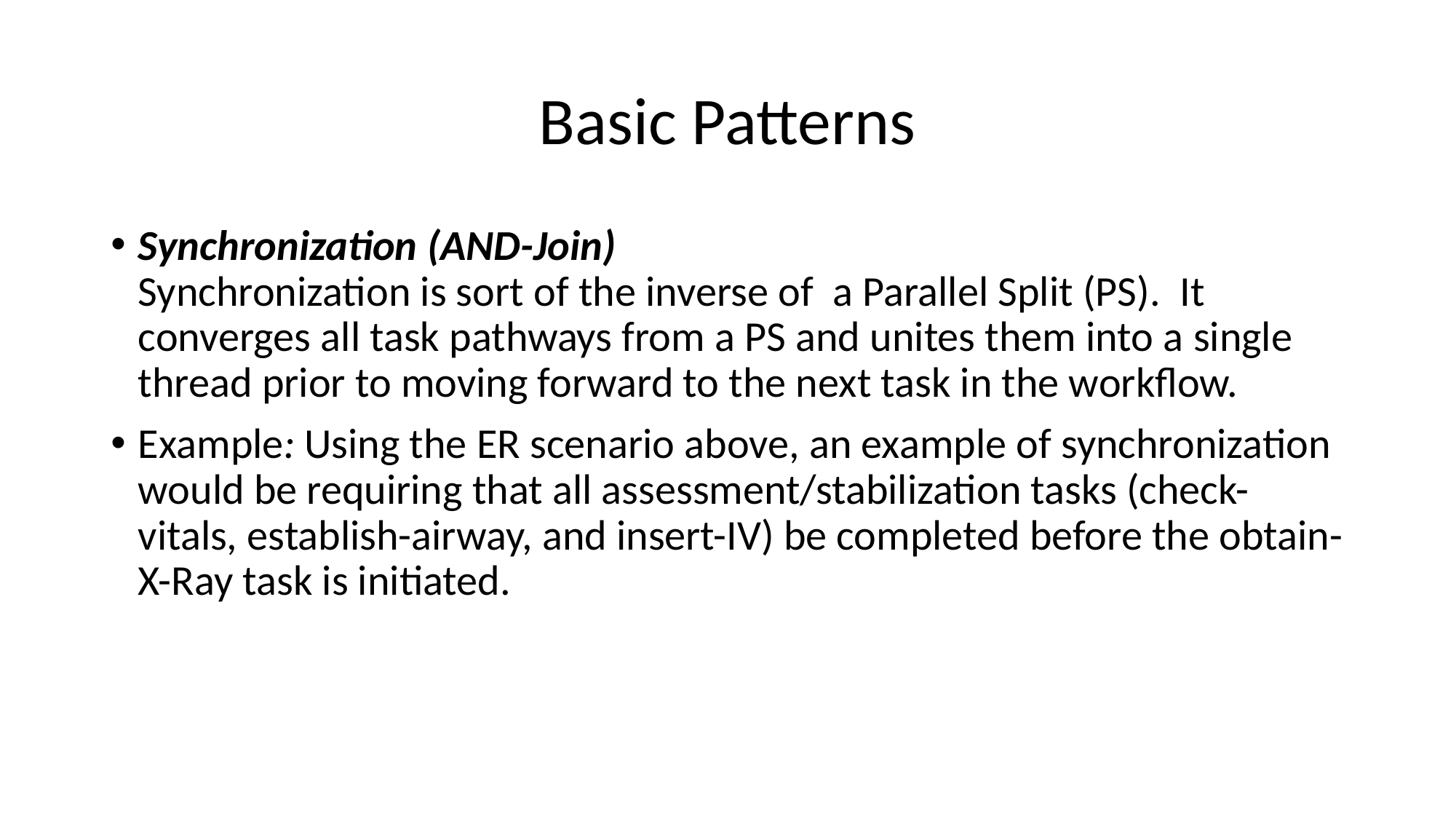

# Basic Patterns
Synchronization (AND-Join)
Synchronization is sort of the inverse of  a Parallel Split (PS).  It converges all task pathways from a PS and unites them into a single thread prior to moving forward to the next task in the workflow.
Example: Using the ER scenario above, an example of synchronization would be requiring that all assessment/stabilization tasks (check-vitals, establish-airway, and insert-IV) be completed before the obtain-X-Ray task is initiated.